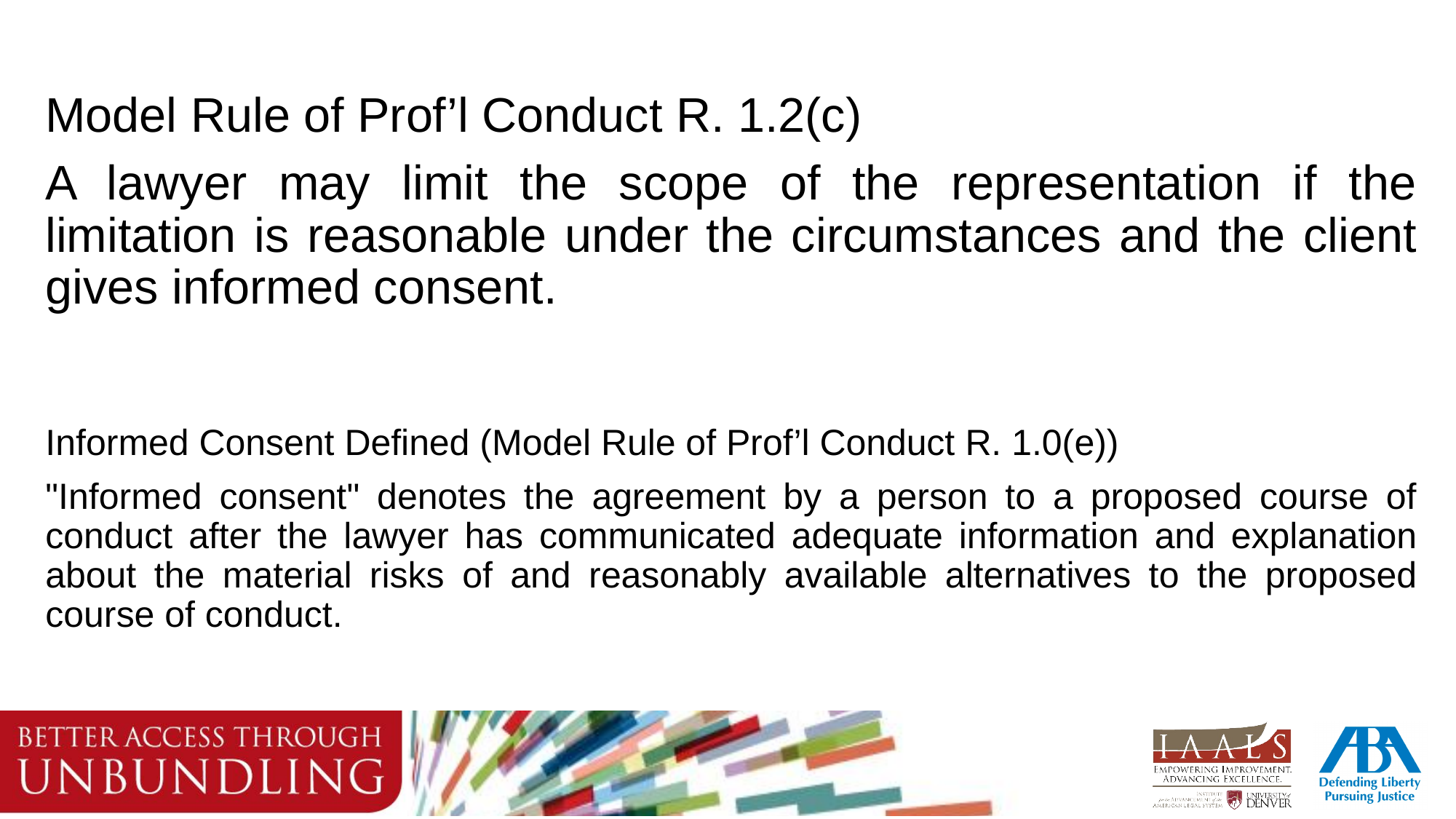

Model Rule of Prof’l Conduct R. 1.2(c)
A lawyer may limit the scope of the representation if the limitation is reasonable under the circumstances and the client gives informed consent.

Informed Consent Defined (Model Rule of Prof’l Conduct R. 1.0(e))
"Informed consent" denotes the agreement by a person to a proposed course of conduct after the lawyer has communicated adequate information and explanation about the material risks of and reasonably available alternatives to the proposed course of conduct.